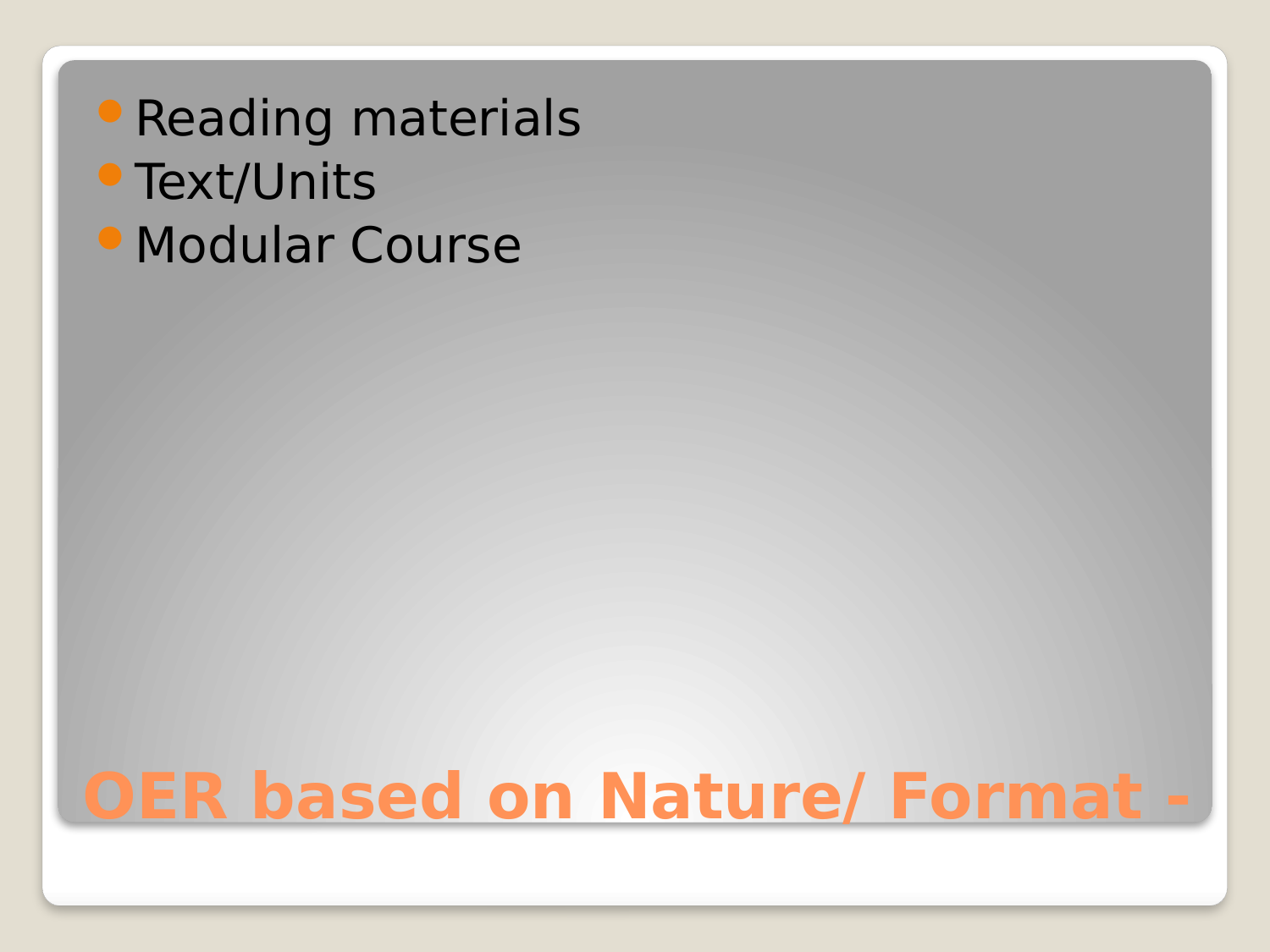

Reading materials
Text/Units
Modular Course
# OER based on Nature/ Format -